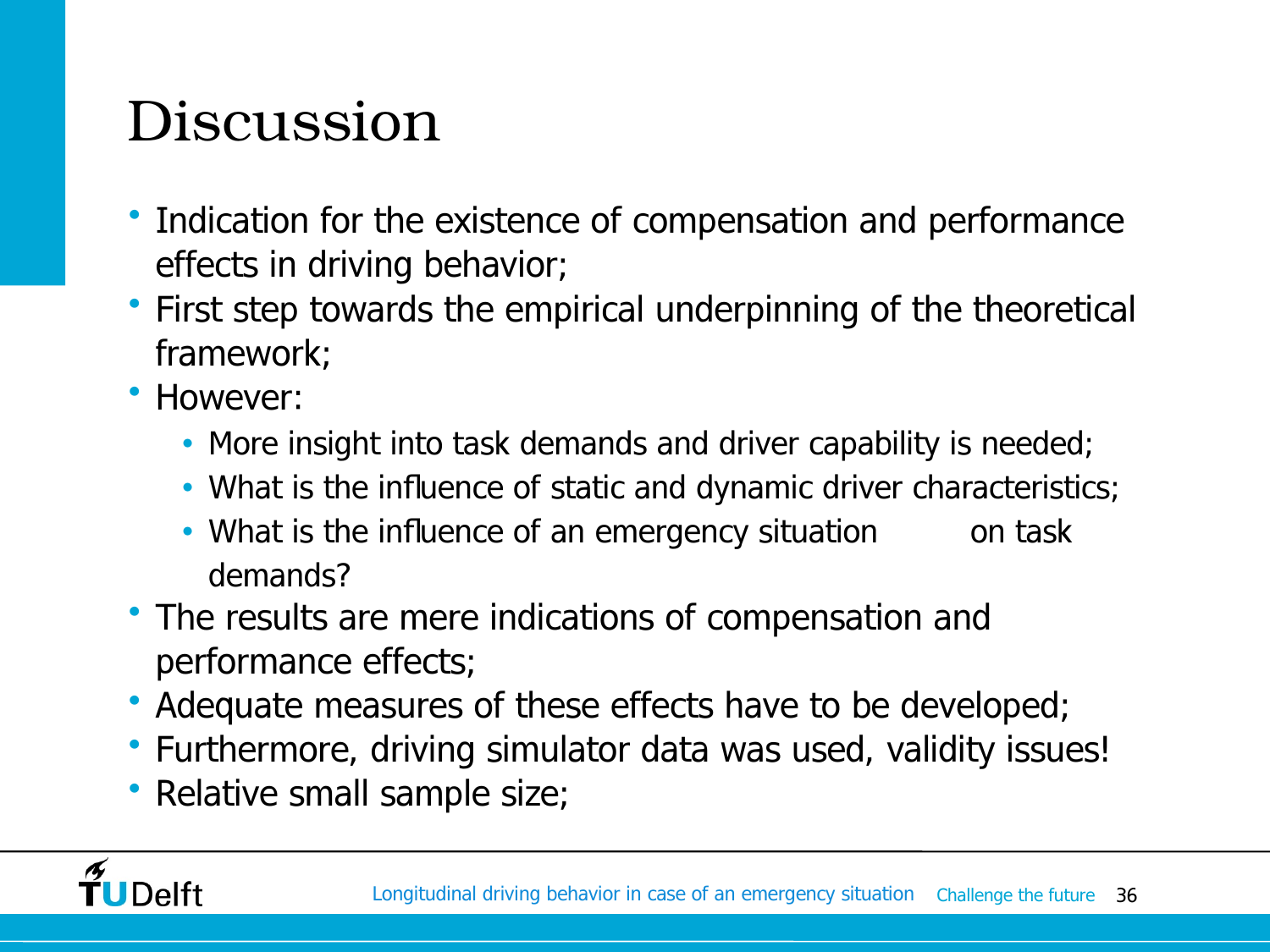

# Discussion

Indication for the existence of compensation and performance effects in driving behavior;
First step towards the empirical underpinning of the theoretical framework;
However:
More insight into task demands and driver capability is needed;
What is the influence of static and dynamic driver characteristics;
What is the influence of an emergency situation 	on task demands?
The results are mere indications of compensation and performance effects;
Adequate measures of these effects have to be developed;
Furthermore, driving simulator data was used, validity issues!
Relative small sample size;